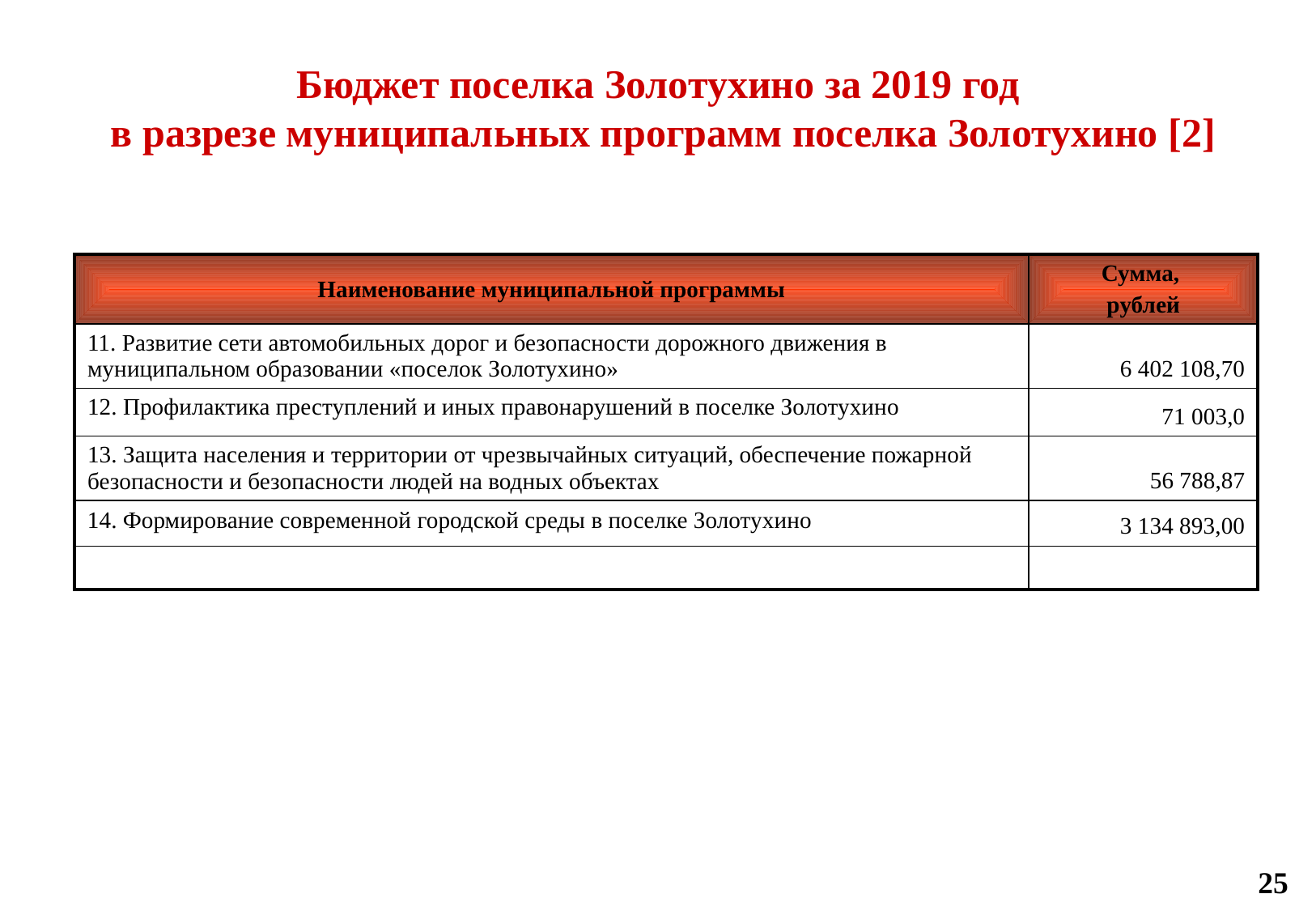

# Бюджет поселка Золотухино за 2019 год в разрезе муниципальных программ поселка Золотухино [2]
| Наименование муниципальной программы | Сумма, рублей |
| --- | --- |
| 11. Развитие сети автомобильных дорог и безопасности дорожного движения в муниципальном образовании «поселок Золотухино» | 6 402 108,70 |
| 12. Профилактика преступлений и иных правонарушений в поселке Золотухино | 71 003,0 |
| 13. Защита населения и территории от чрезвычайных ситуаций, обеспечение пожарной безопасности и безопасности людей на водных объектах | 56 788,87 |
| 14. Формирование современной городской среды в поселке Золотухино | 3 134 893,00 |
|  |  |

25